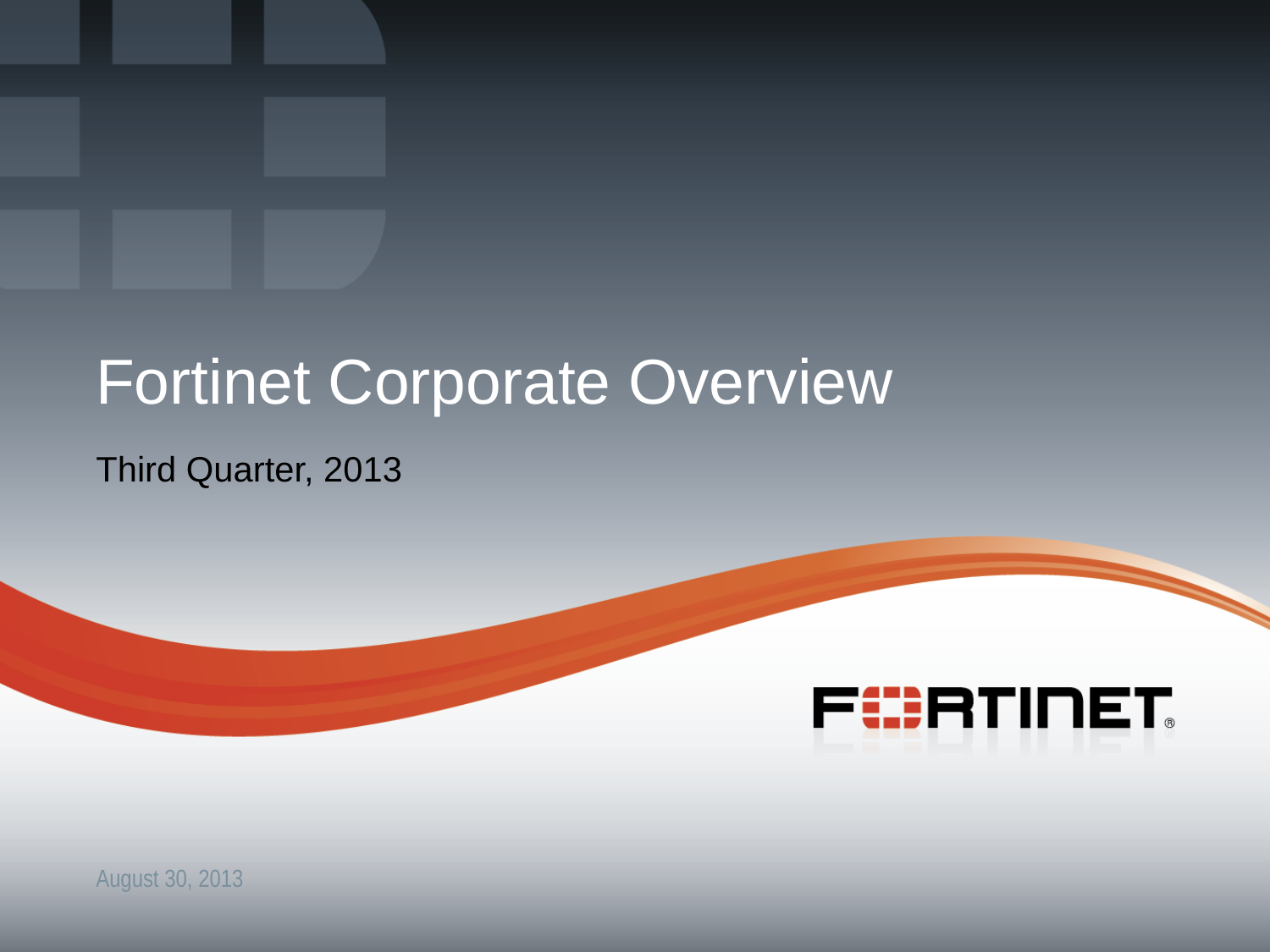

# Fortinet Corporate Overview
Third Quarter, 2013